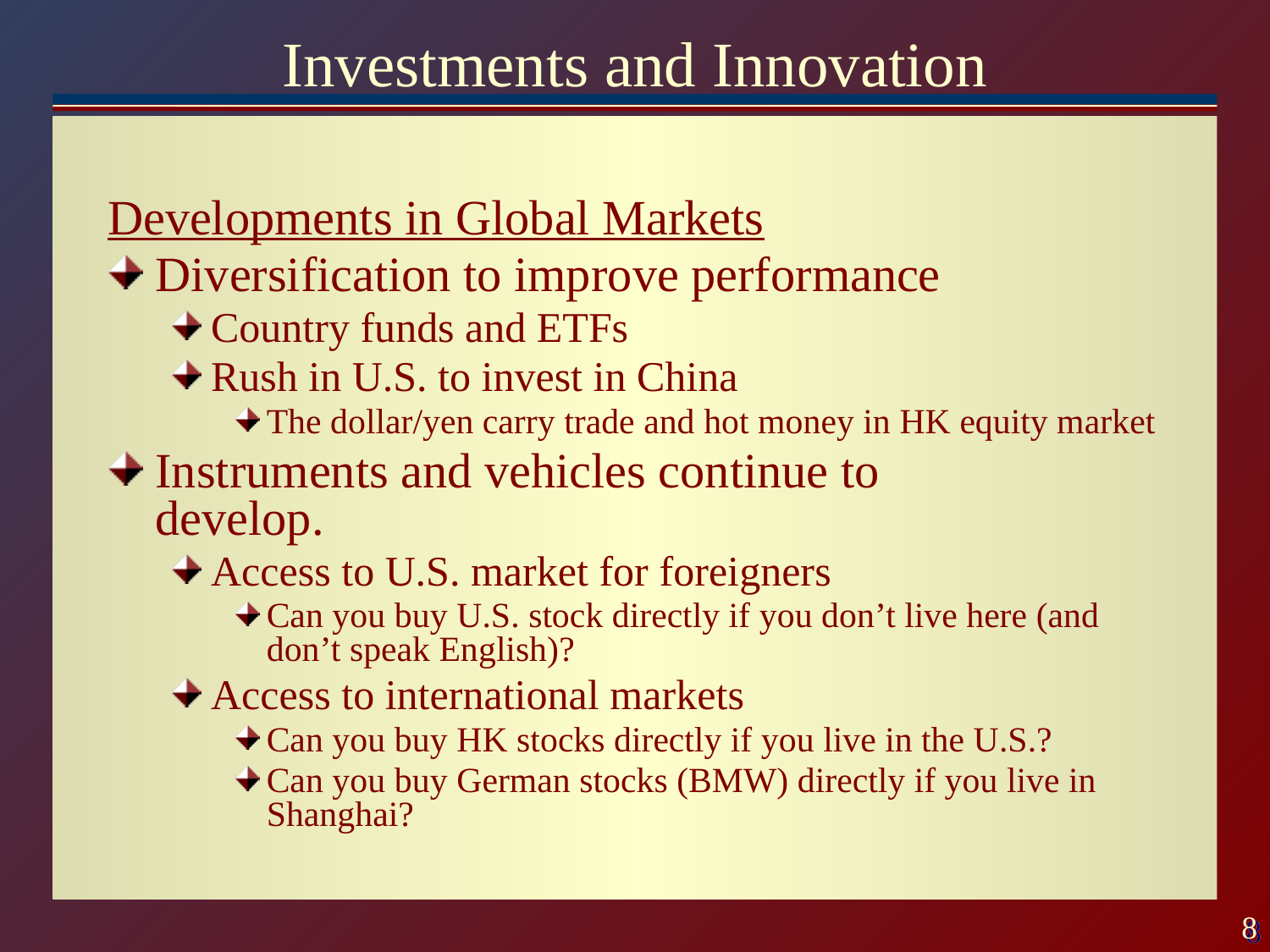

# Investments and Innovation
Developments in Global Markets
Diversification to improve performance
Country funds and ETFs
Rush in U.S. to invest in China
The dollar/yen carry trade and hot money in HK equity market
Instruments and vehicles continue to
develop.
Access to U.S. market for foreigners
Can you buy U.S. stock directly if you don’t live here (and don’t speak English)?
Access to international markets
Can you buy HK stocks directly if you live in the U.S.?
Can you buy German stocks (BMW) directly if you live in Shanghai?